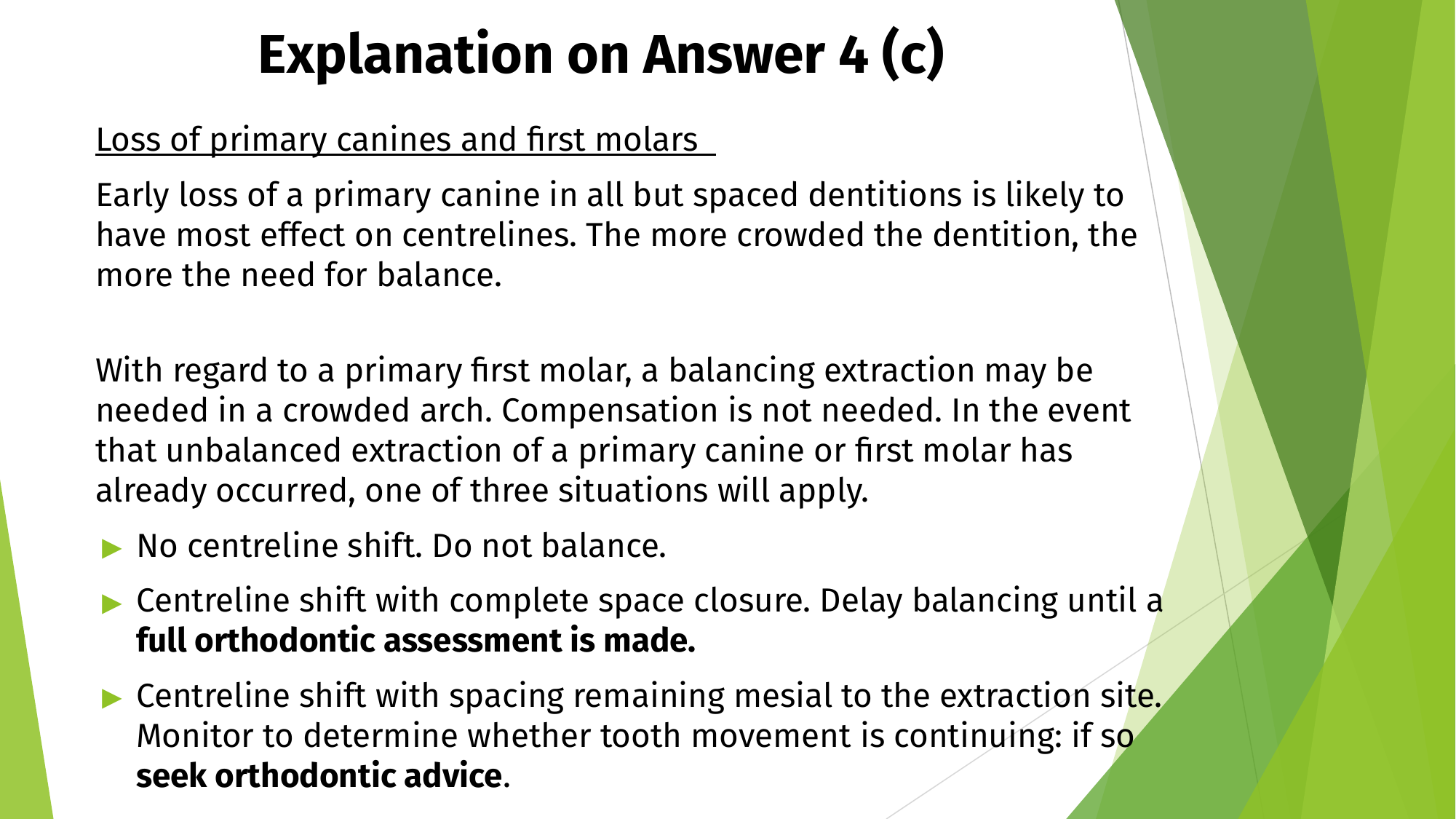

# Explanation on Answer 4 (c)
Loss of primary canines and first molars
Early loss of a primary canine in all but spaced dentitions is likely to have most effect on centrelines. The more crowded the dentition, the more the need for balance.
With regard to a primary first molar, a balancing extraction may be needed in a crowded arch. Compensation is not needed. In the event that unbalanced extraction of a primary canine or first molar has already occurred, one of three situations will apply.
No centreline shift. Do not balance.
Centreline shift with complete space closure. Delay balancing until a full orthodontic assessment is made.
Centreline shift with spacing remaining mesial to the extraction site. Monitor to determine whether tooth movement is continuing: if so seek orthodontic advice.